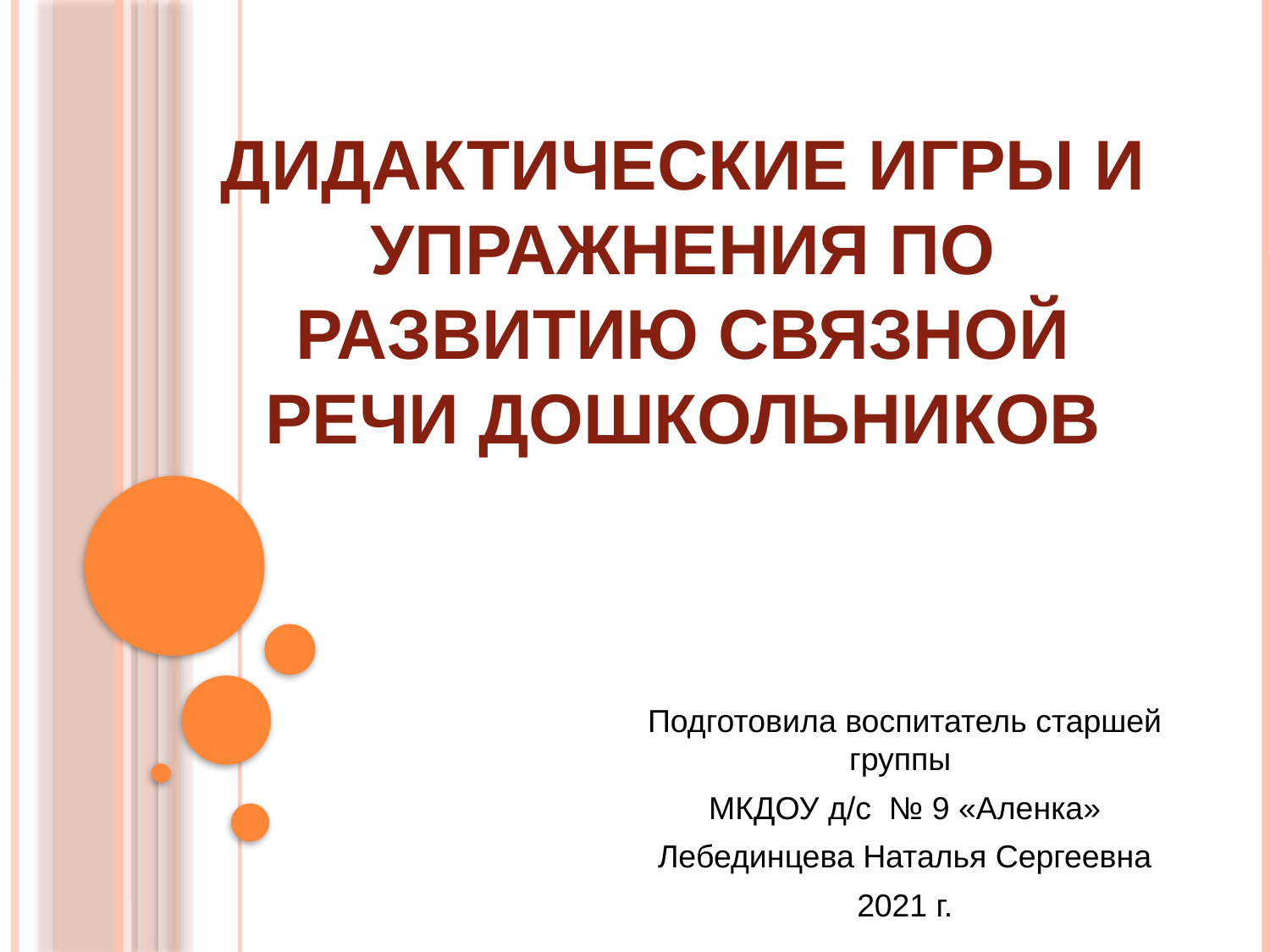

# Дидактические игры и упражнения по развитию связной речи дошкольников
Подготовила воспитатель старшей группы
МКДОУ д/с  № 9 «Аленка»
Лебединцева Наталья Сергеевна
2021 г.